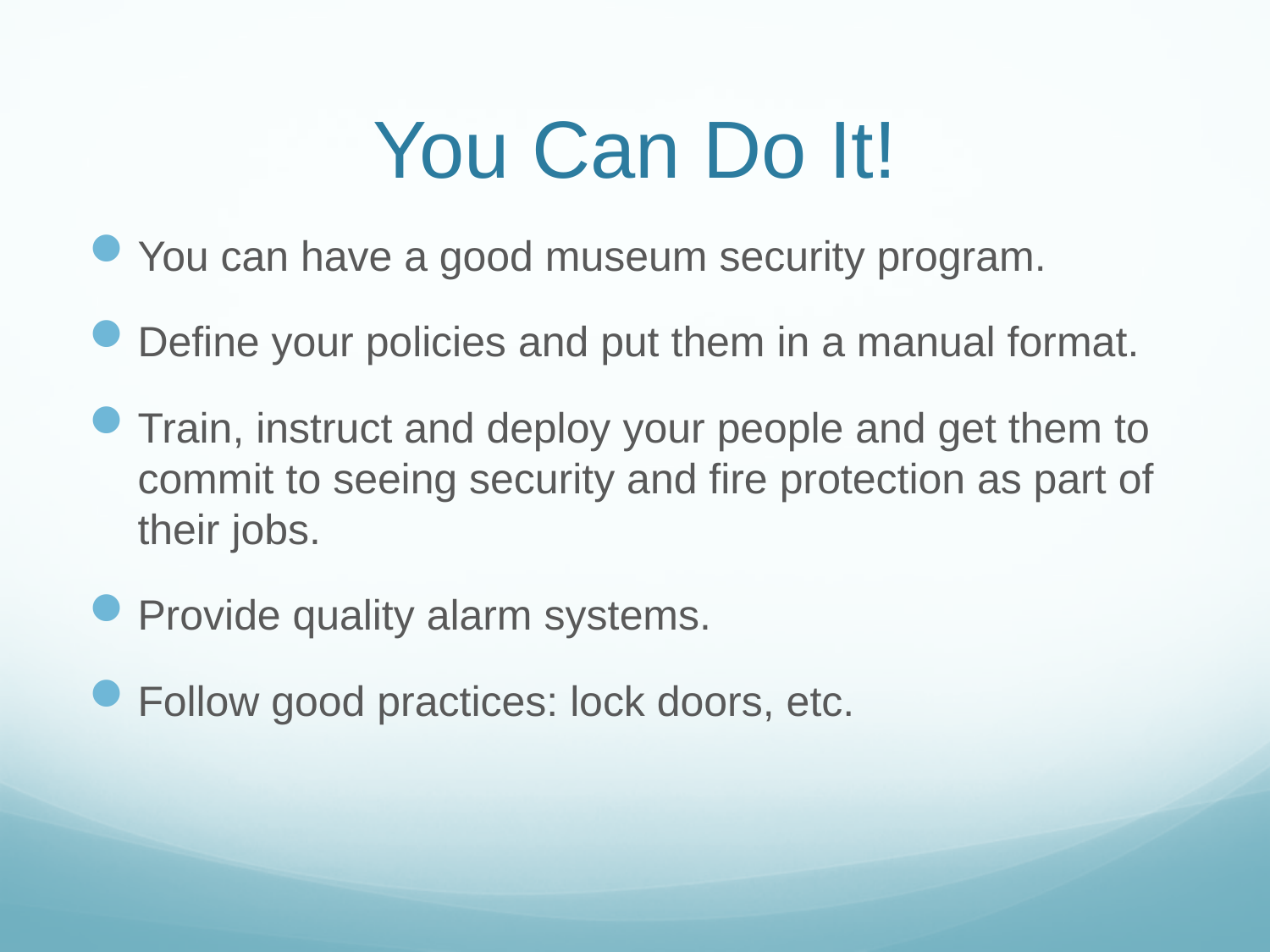

# You Can Do It!
You can have a good museum security program.
Define your policies and put them in a manual format.
Train, instruct and deploy your people and get them to commit to seeing security and fire protection as part of their jobs.
Provide quality alarm systems.
Follow good practices: lock doors, etc.